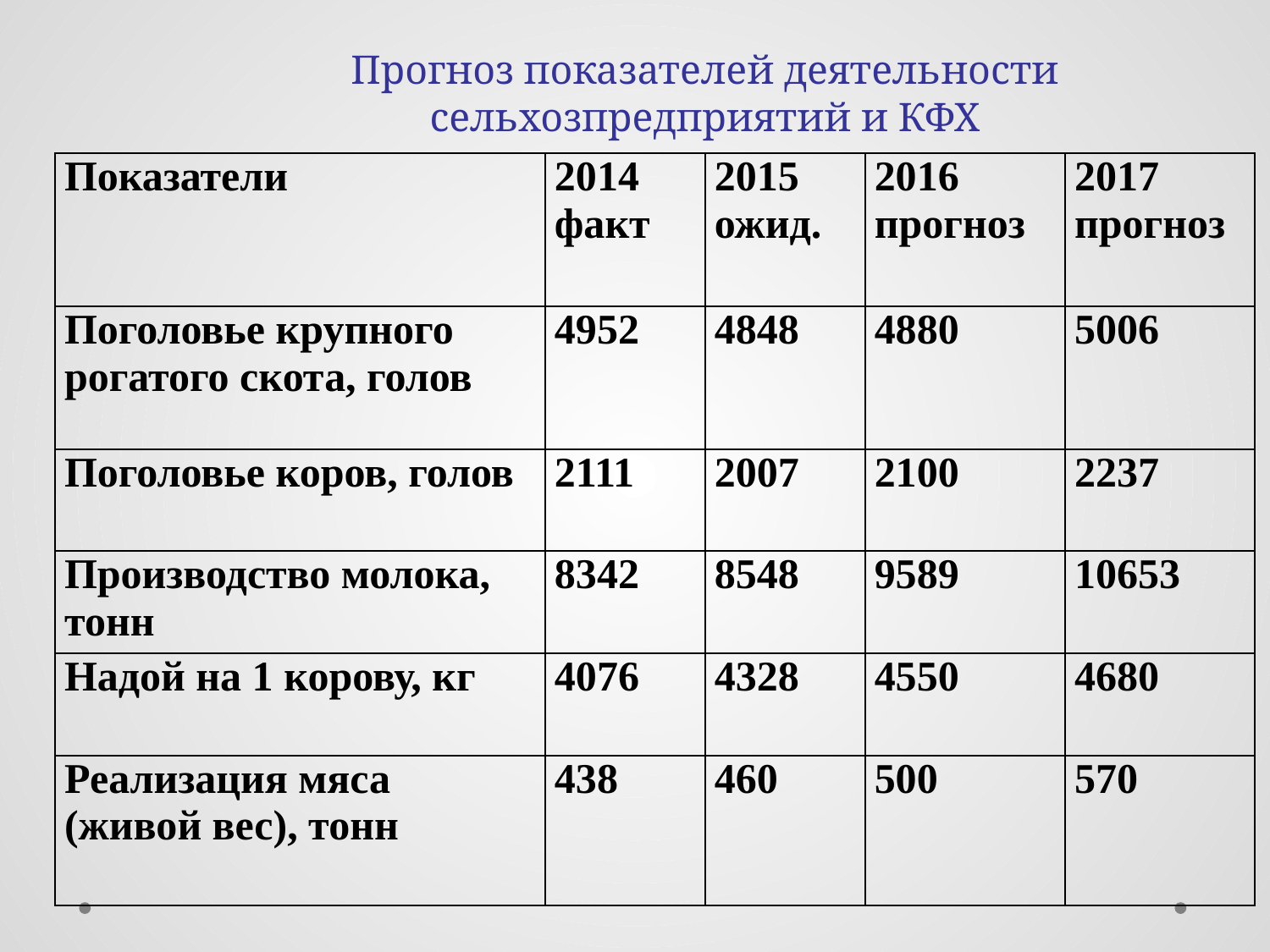

# Прогноз показателей деятельности сельхозпредприятий и КФХ
| Показатели | 2014 факт | 2015 ожид. | 2016 прогноз | 2017 прогноз |
| --- | --- | --- | --- | --- |
| Поголовье крупного рогатого скота, голов | 4952 | 4848 | 4880 | 5006 |
| Поголовье коров, голов | 2111 | 2007 | 2100 | 2237 |
| Производство молока, тонн | 8342 | 8548 | 9589 | 10653 |
| Надой на 1 корову, кг | 4076 | 4328 | 4550 | 4680 |
| Реализация мяса (живой вес), тонн | 438 | 460 | 500 | 570 |